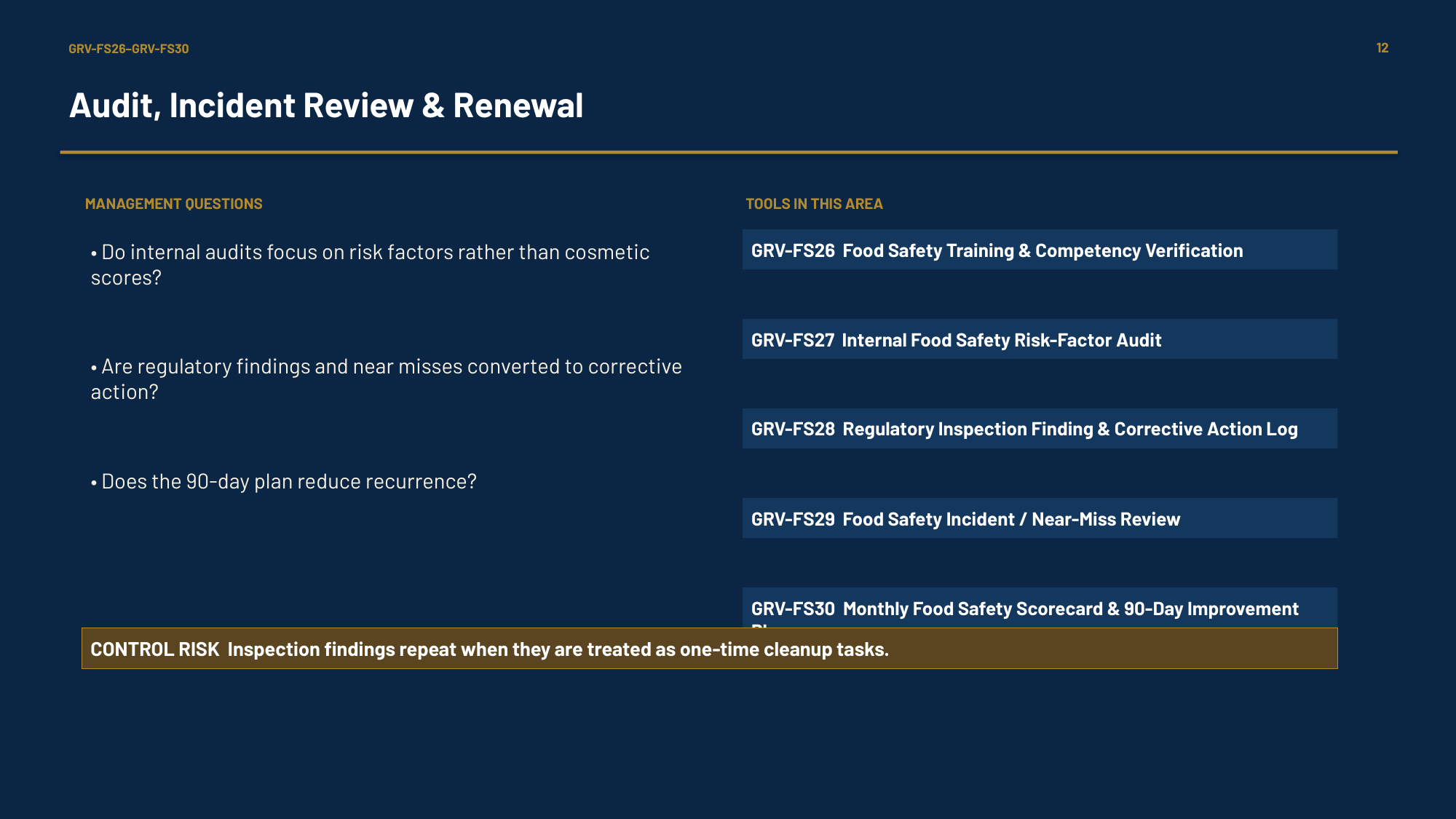

12
GRV-FS26–GRV-FS30
Audit, Incident Review & Renewal

MANAGEMENT QUESTIONS
TOOLS IN THIS AREA
• Do internal audits focus on risk factors rather than cosmetic scores?
GRV-FS26  Food Safety Training & Competency Verification
GRV-FS27  Internal Food Safety Risk-Factor Audit
• Are regulatory findings and near misses converted to corrective action?
GRV-FS28  Regulatory Inspection Finding & Corrective Action Log
• Does the 90-day plan reduce recurrence?
GRV-FS29  Food Safety Incident / Near-Miss Review
GRV-FS30  Monthly Food Safety Scorecard & 90-Day Improvement Plan
CONTROL RISK  Inspection findings repeat when they are treated as one-time cleanup tasks.